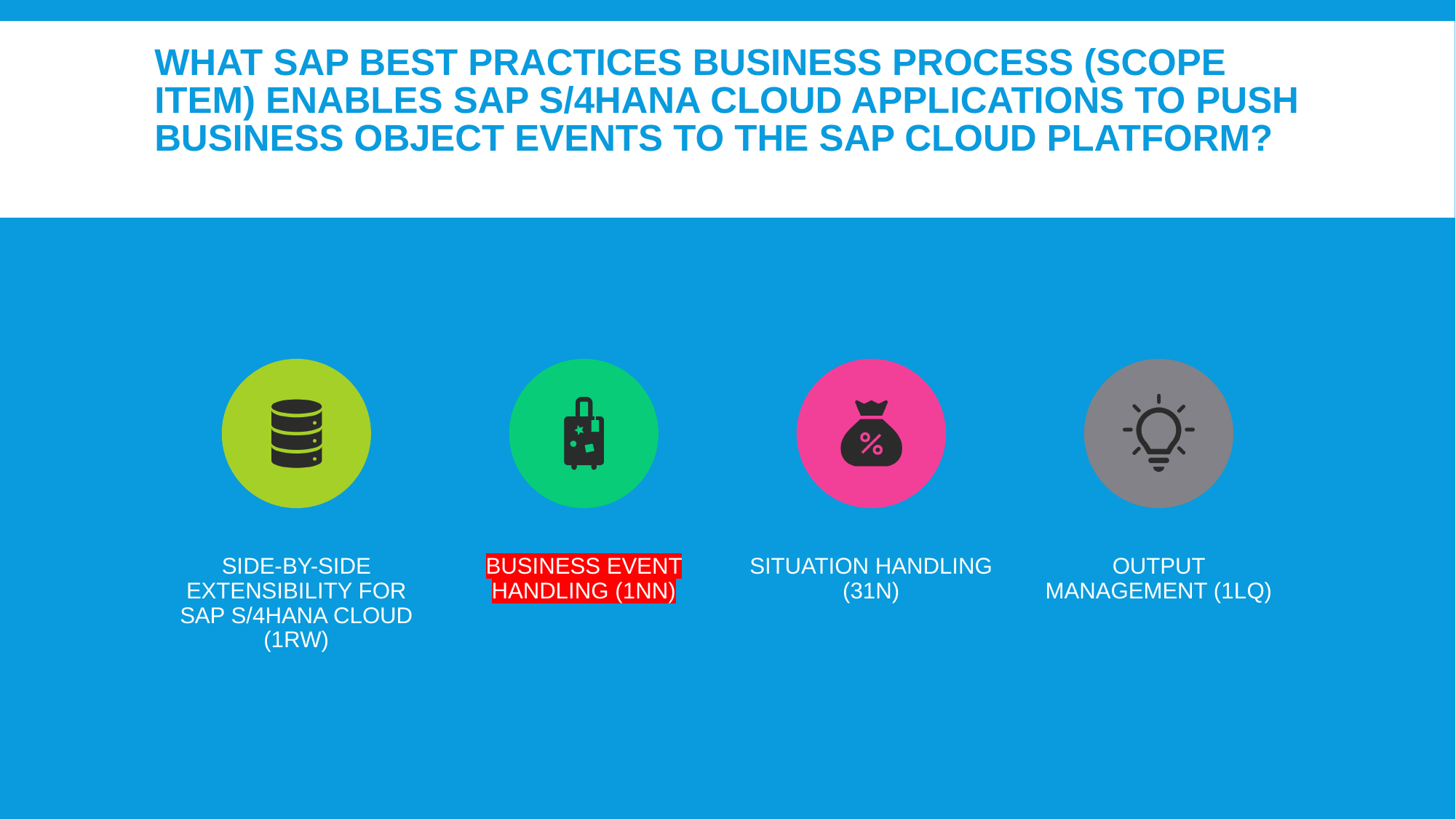

# What SAP Best Practices business process (scope item) enables SAP S/4HANA Cloud applications to push business object events to the SAP Cloud Platform?
Side-by-Side Extensibility for SAP S/4HANA Cloud (1RW)
Business Event Handling (1NN)
Situation Handling (31N)
Output Management (1LQ)